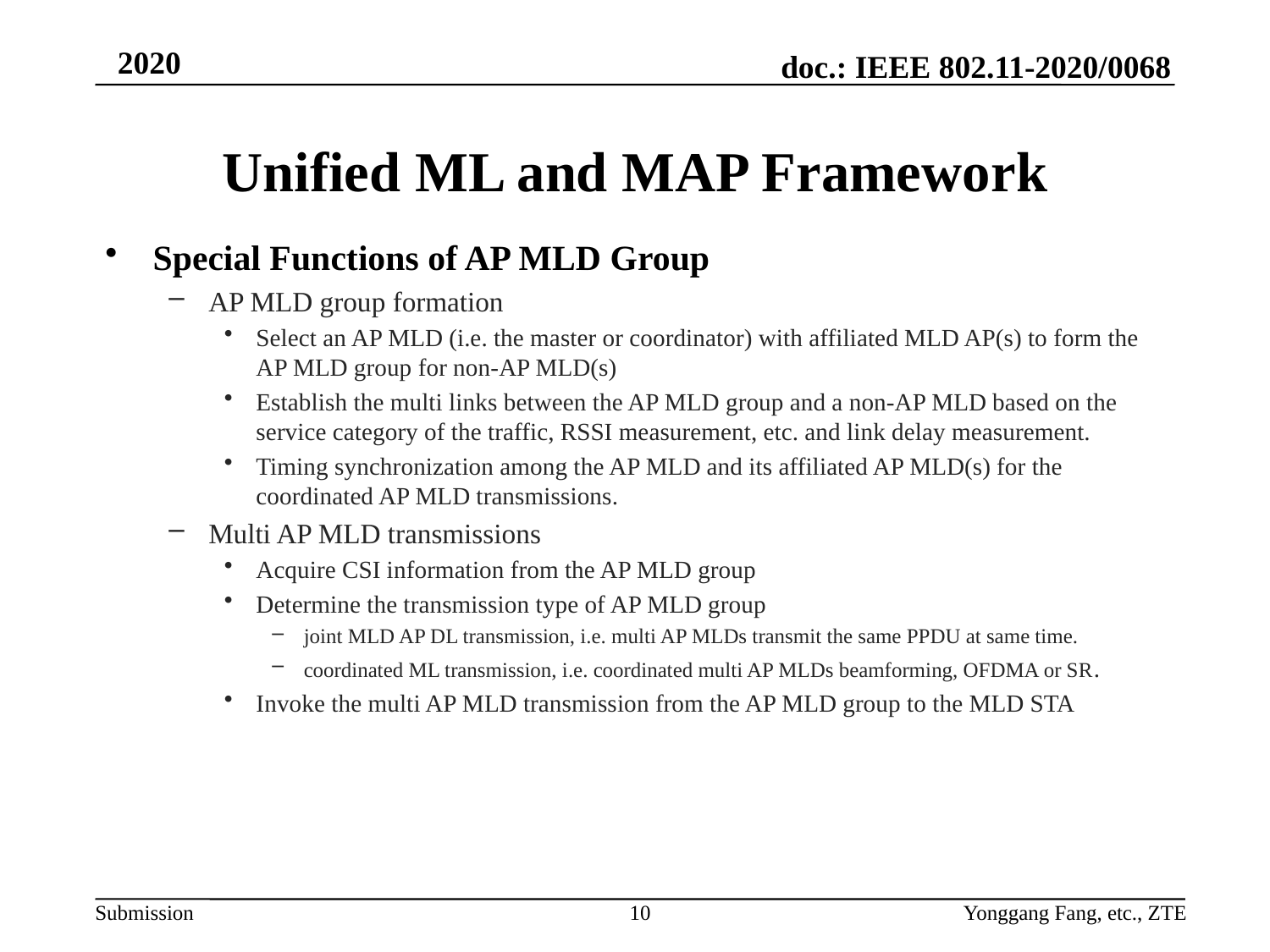

# Unified ML and MAP Framework
Special Functions of AP MLD Group
AP MLD group formation
Select an AP MLD (i.e. the master or coordinator) with affiliated MLD AP(s) to form the AP MLD group for non-AP MLD(s)
Establish the multi links between the AP MLD group and a non-AP MLD based on the service category of the traffic, RSSI measurement, etc. and link delay measurement.
Timing synchronization among the AP MLD and its affiliated AP MLD(s) for the coordinated AP MLD transmissions.
Multi AP MLD transmissions
Acquire CSI information from the AP MLD group
Determine the transmission type of AP MLD group
joint MLD AP DL transmission, i.e. multi AP MLDs transmit the same PPDU at same time.
coordinated ML transmission, i.e. coordinated multi AP MLDs beamforming, OFDMA or SR.
Invoke the multi AP MLD transmission from the AP MLD group to the MLD STA
10
Yonggang Fang, etc., ZTE